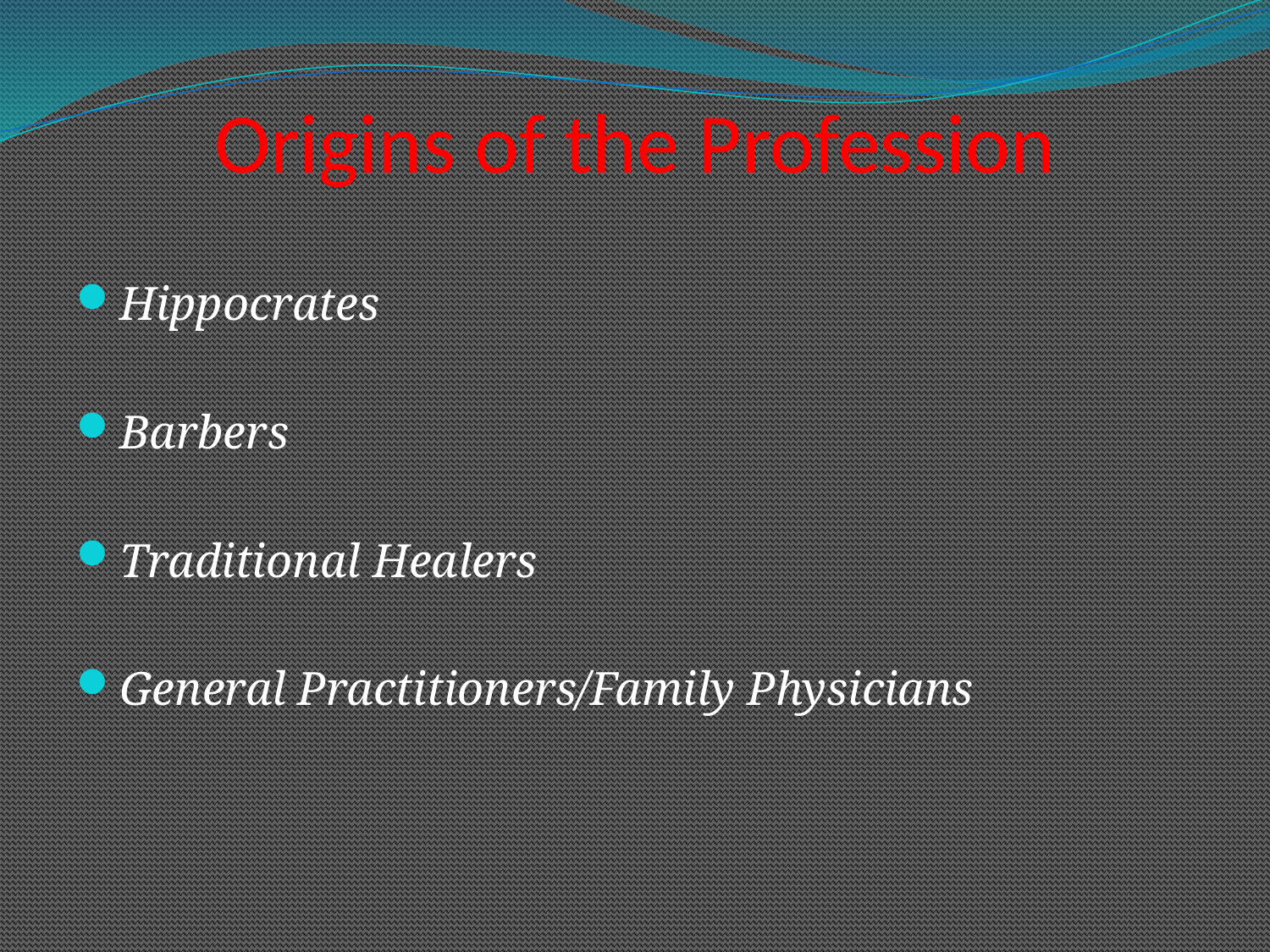

# Origins of the Profession
Hippocrates

Barbers

Traditional Healers

General Practitioners/Family Physicians